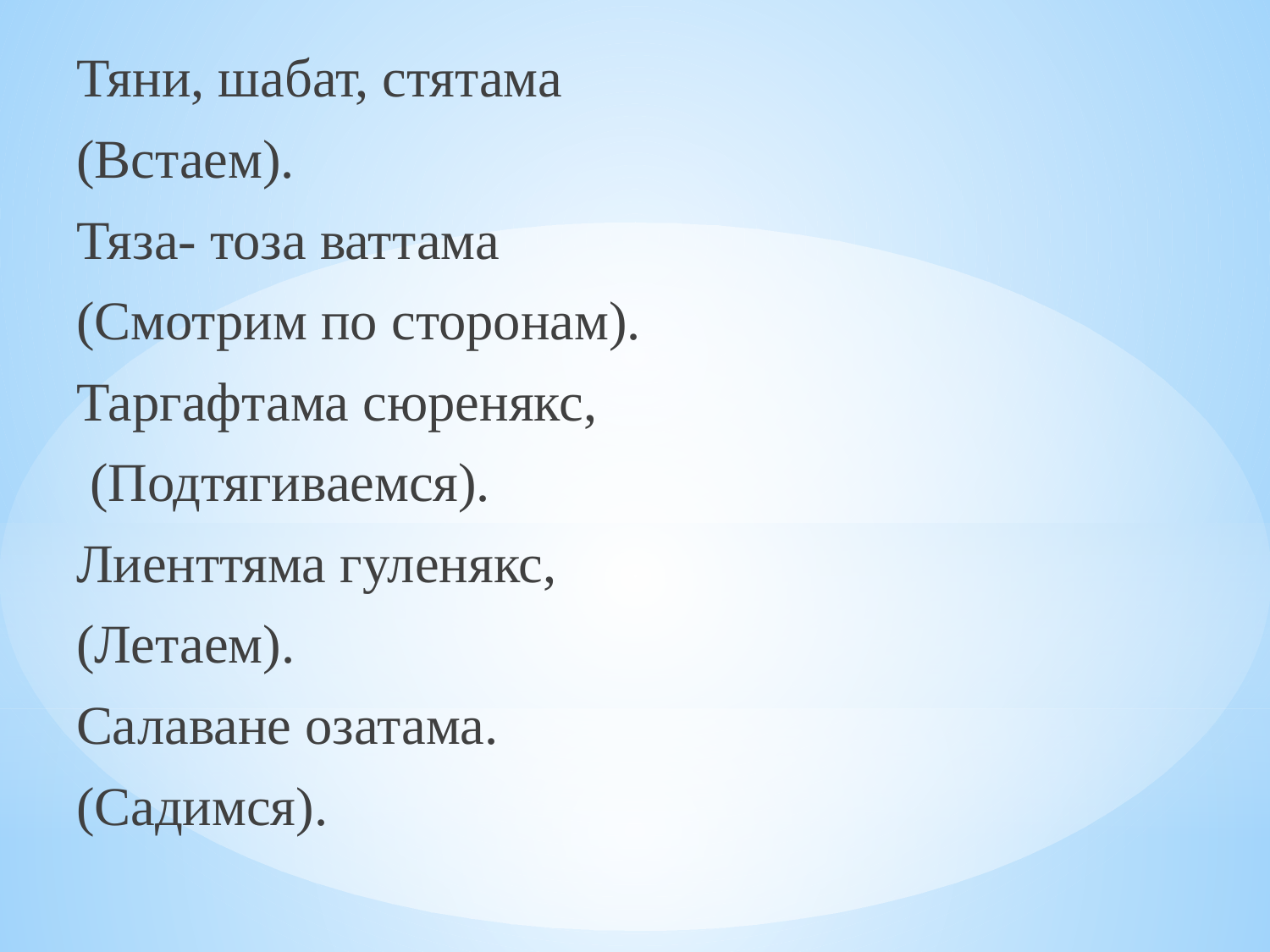

Тяни, шабат, стятама
(Встаем).
Тяза- тоза ваттама
(Смотрим по сторонам).
Таргафтама сюренякс,
 (Подтягиваемся).
Лиенттяма гуленякс,
(Летаем).
Салаване озатама.
(Садимся).

#